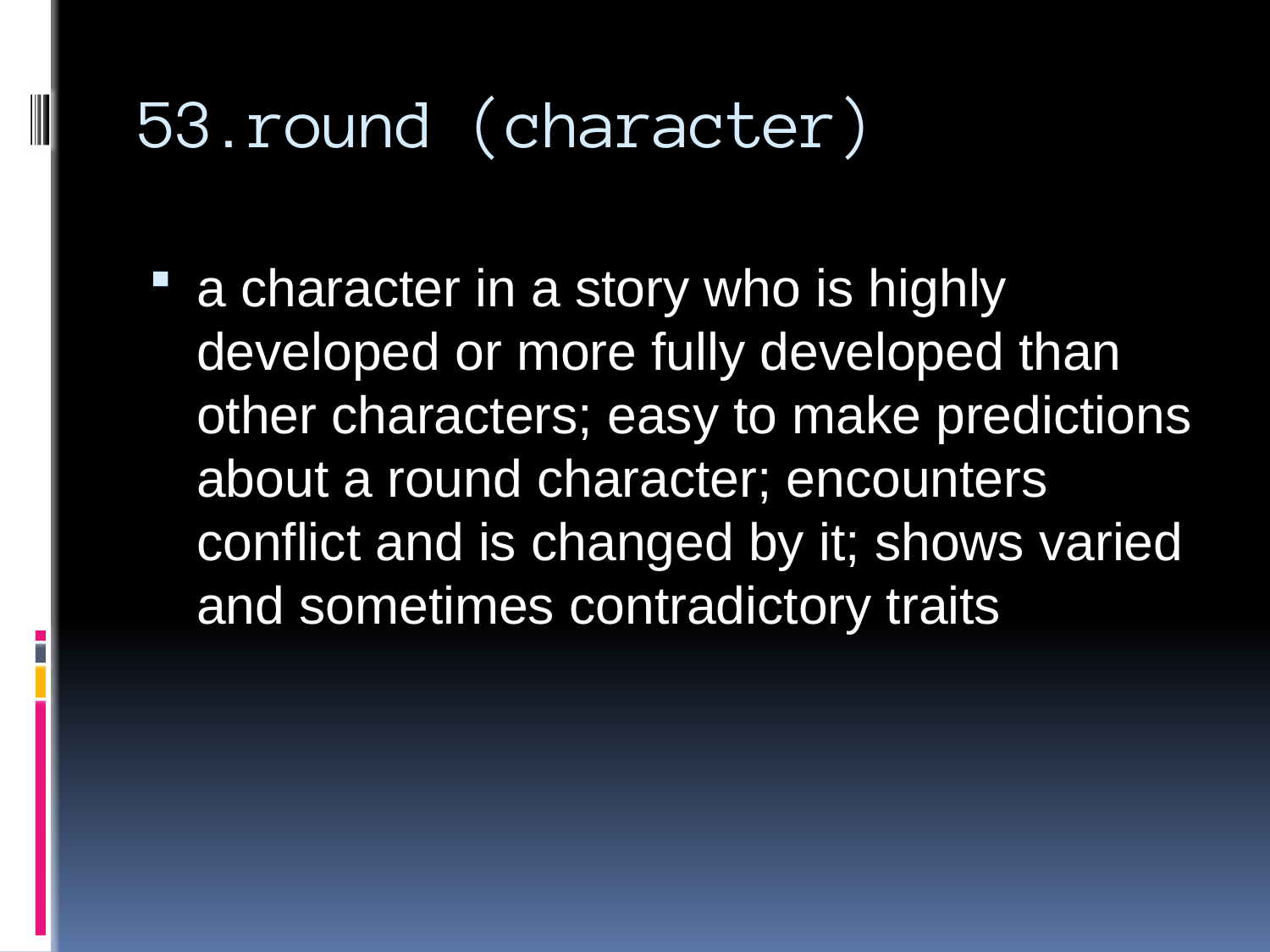

# 53.round (character)
a character in a story who is highly developed or more fully developed than other characters; easy to make predictions about a round character; encounters conflict and is changed by it; shows varied and sometimes contradictory traits